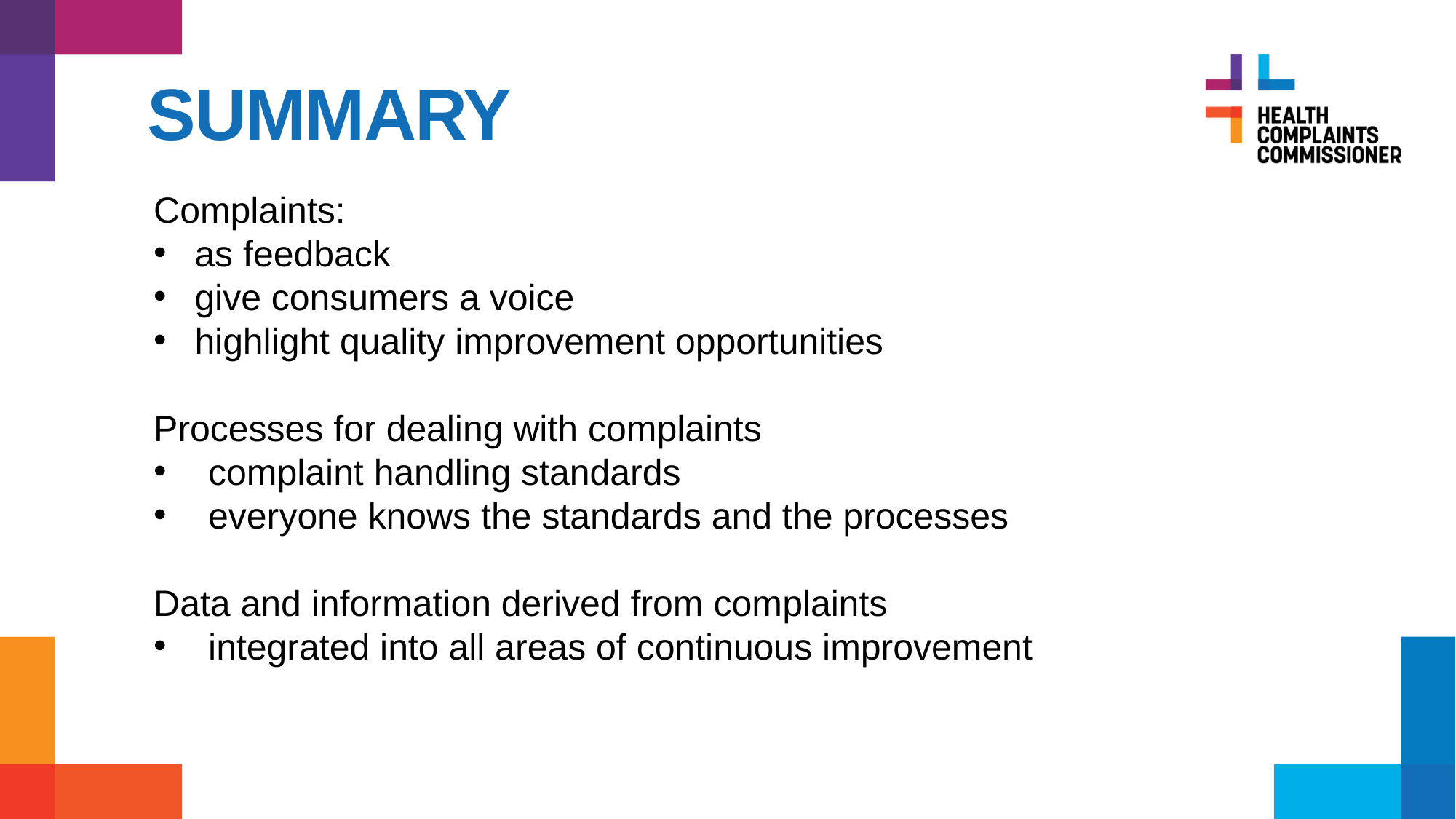

# summary
Complaints:
as feedback
give consumers a voice
highlight quality improvement opportunities

Processes for dealing with complaints
complaint handling standards
everyone knows the standards and the processes

Data and information derived from complaints
integrated into all areas of continuous improvement